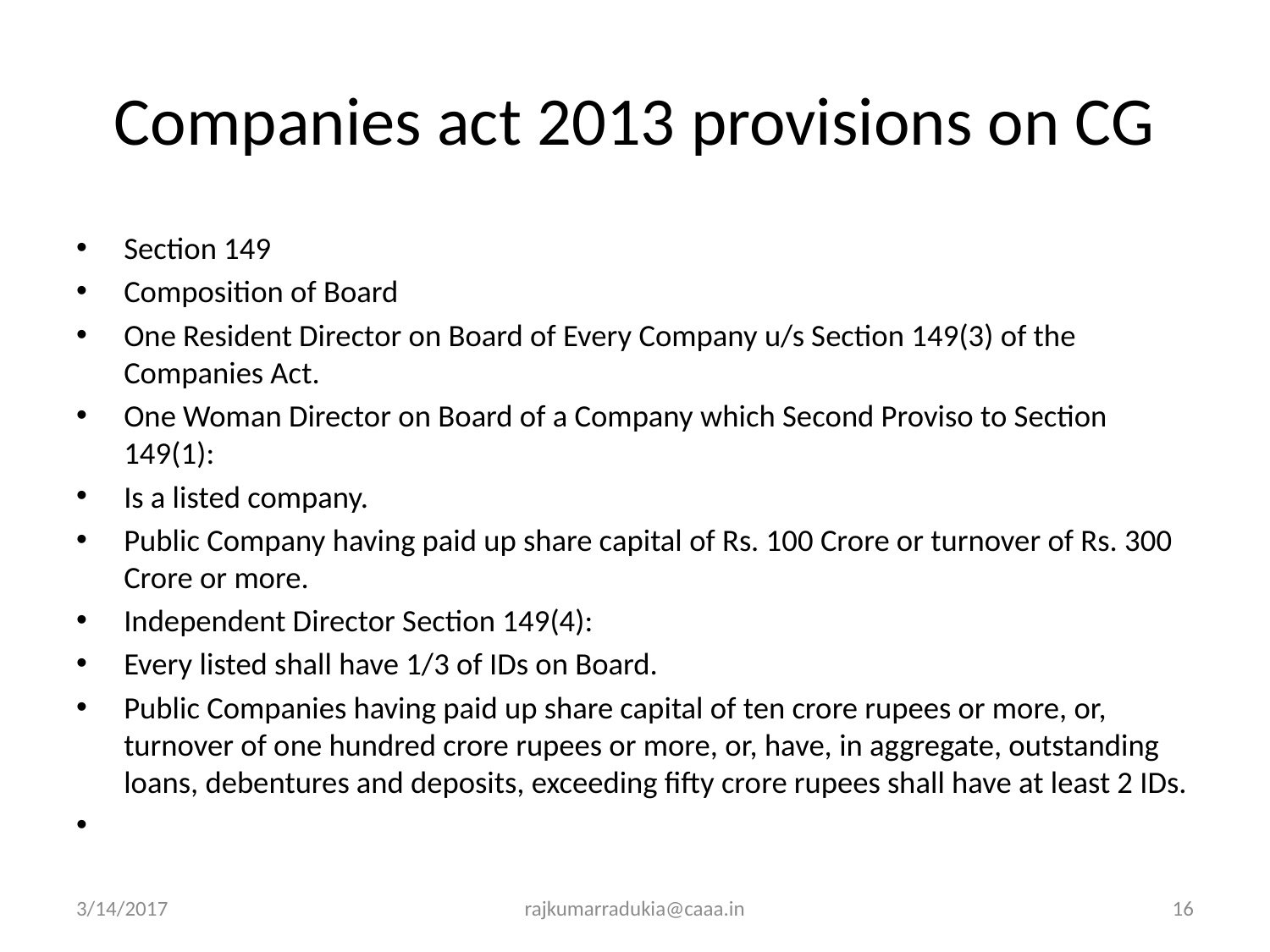

# Companies act 2013 provisions on CG
Section 149
Composition of Board
One Resident Director on Board of Every Company u/s Section 149(3) of the Companies Act.
One Woman Director on Board of a Company which Second Proviso to Section 149(1):
Is a listed company.
Public Company having paid up share capital of Rs. 100 Crore or turnover of Rs. 300 Crore or more.
Independent Director Section 149(4):
Every listed shall have 1/3 of IDs on Board.
Public Companies having paid up share capital of ten crore rupees or more, or, turnover of one hundred crore rupees or more, or, have, in aggregate, outstanding loans, debentures and deposits, exceeding fifty crore rupees shall have at least 2 IDs.

3/14/2017
rajkumarradukia@caaa.in
16